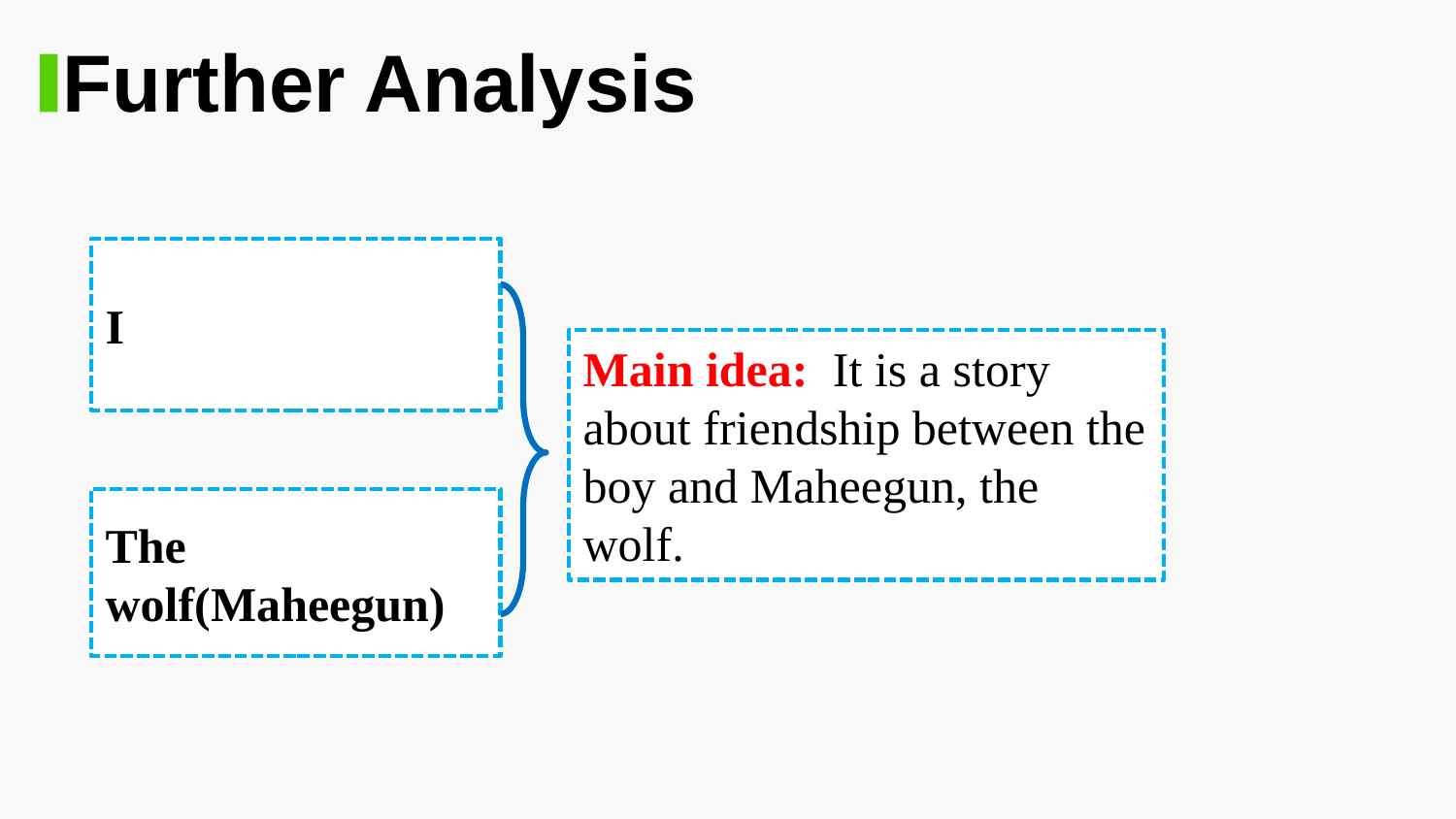

Further Analysis

I

Main idea:  It is a story about friendship between the boy and Maheegun, the wolf.
The wolf(Maheegun)